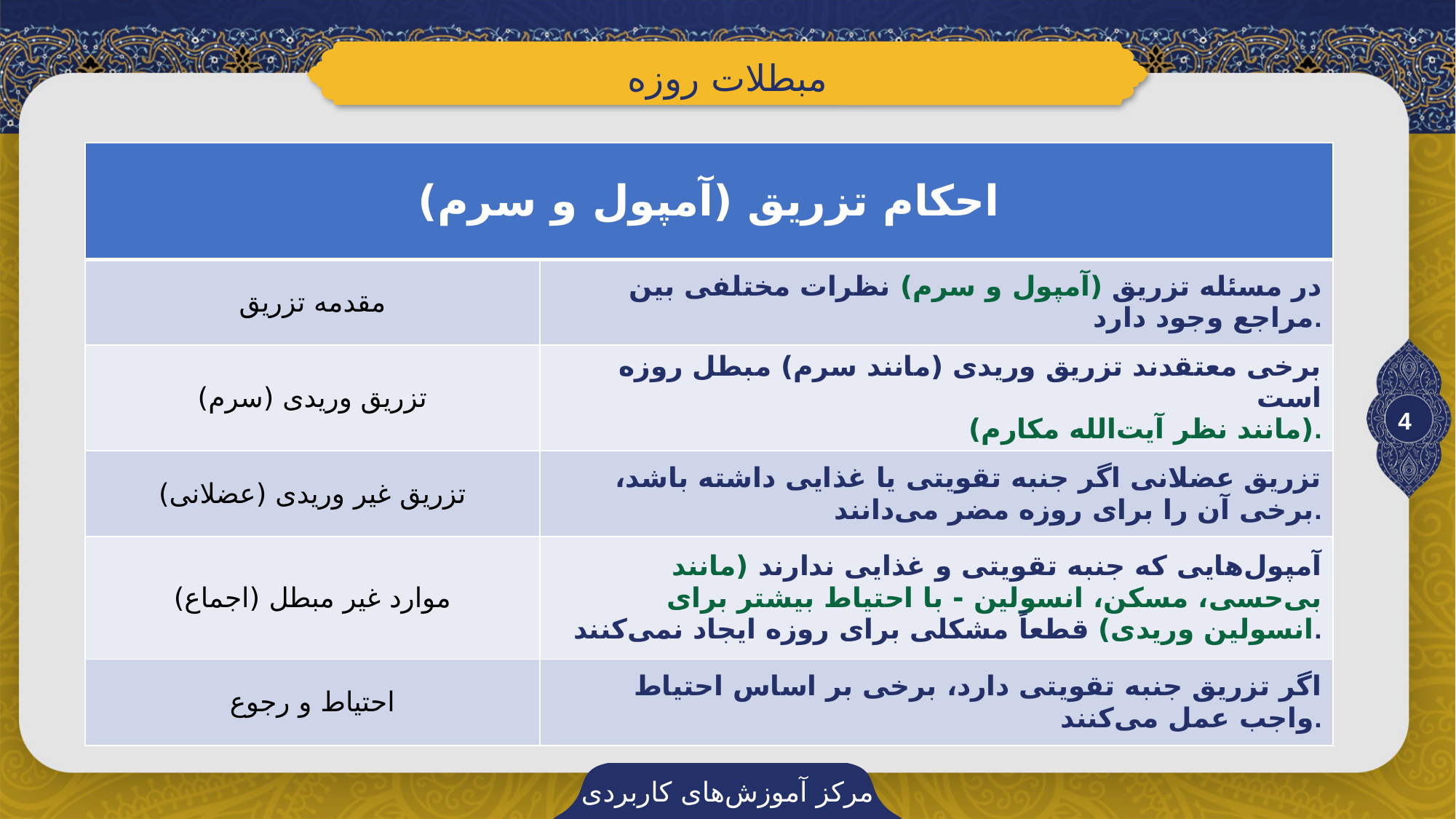

مبطلات روزه
| احکام تزریق (آمپول و سرم) |  |
| --- | --- |
| مقدمه تزریق | در مسئله تزریق (آمپول و سرم) نظرات مختلفی بین مراجع وجود دارد. |
| تزریق وریدی (سرم) | برخی معتقدند تزریق وریدی (مانند سرم) مبطل روزه است (مانند نظر آیت‌الله مکارم). |
| تزریق غیر وریدی (عضلانی) | تزریق عضلانی اگر جنبه تقویتی یا غذایی داشته باشد، برخی آن را برای روزه مضر می‌دانند. |
| موارد غیر مبطل (اجماع) | آمپول‌هایی که جنبه تقویتی و غذایی ندارند (مانند بی‌حسی، مسکن، انسولین - با احتیاط بیشتر برای انسولین وریدی) قطعاً مشکلی برای روزه ایجاد نمی‌کنند. |
| احتیاط و رجوع | اگر تزریق جنبه تقویتی دارد، برخی بر اساس احتیاط واجب عمل می‌کنند. |
4
مرکز آموزش‌های کاربردی